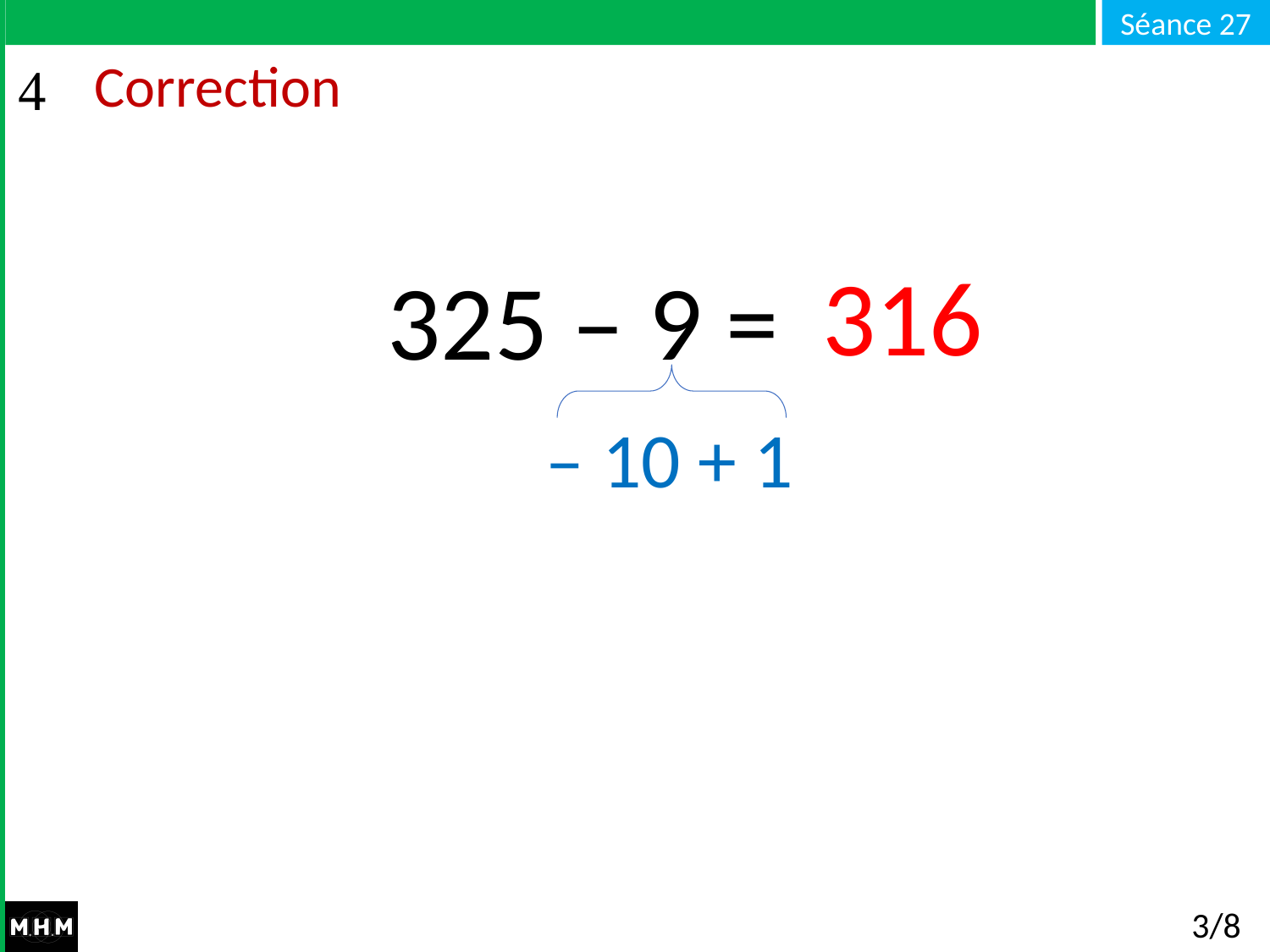

# Correction
316
325 – 9 =

– 10 + 1
3/8